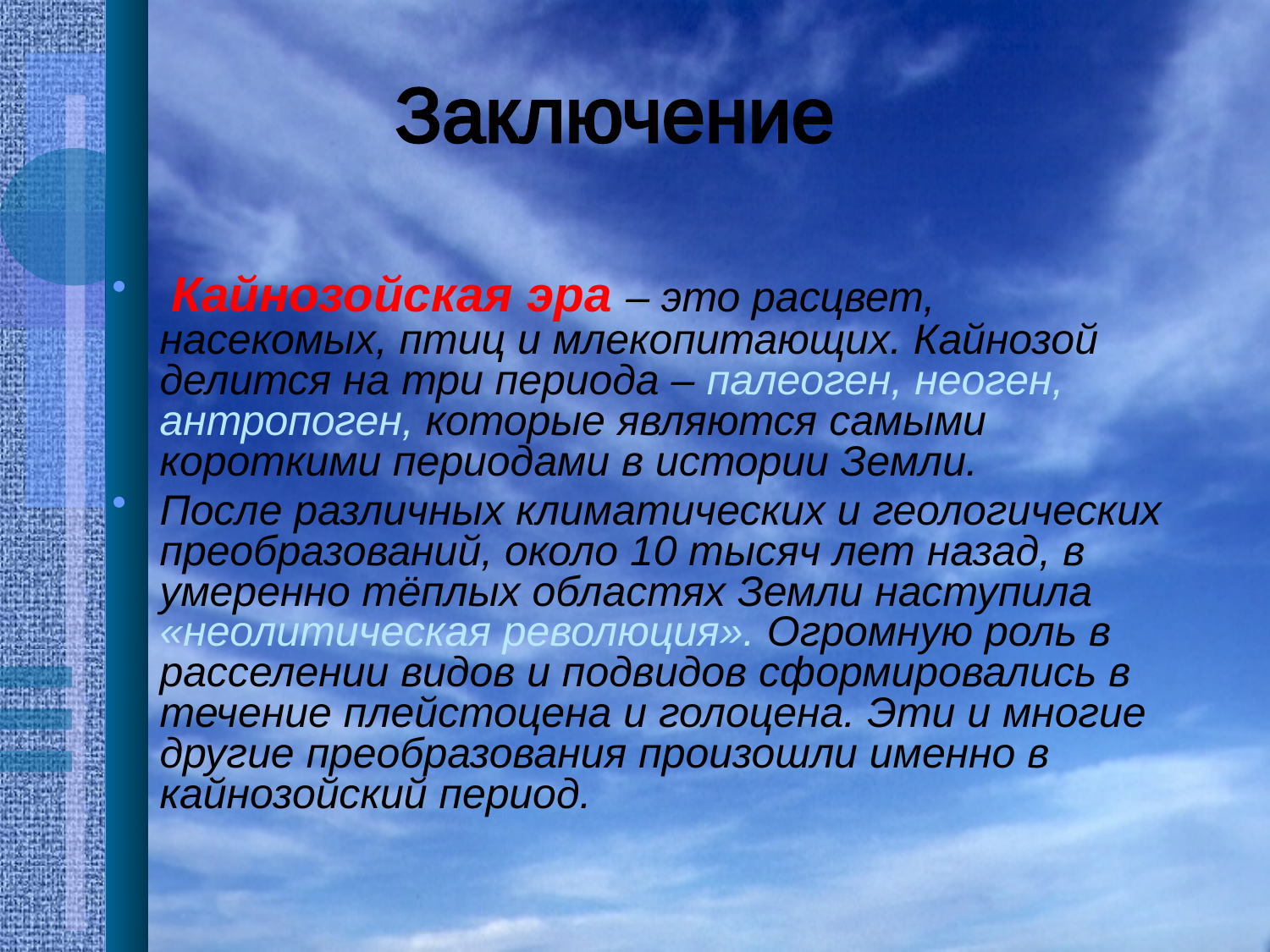

# Заключение
 Кайнозойская эра – это расцвет, насекомых, птиц и млекопитающих. Кайнозой делится на три периода – палеоген, неоген, антропоген, которые являются самыми короткими периодами в истории Земли.
После различных климатических и геологических преобразований, около 10 тысяч лет назад, в умеренно тёплых областях Земли наступила «неолитическая революция». Огромную роль в расселении видов и подвидов сформировались в течение плейстоцена и голоцена. Эти и многие другие преобразования произошли именно в кайнозойский период.